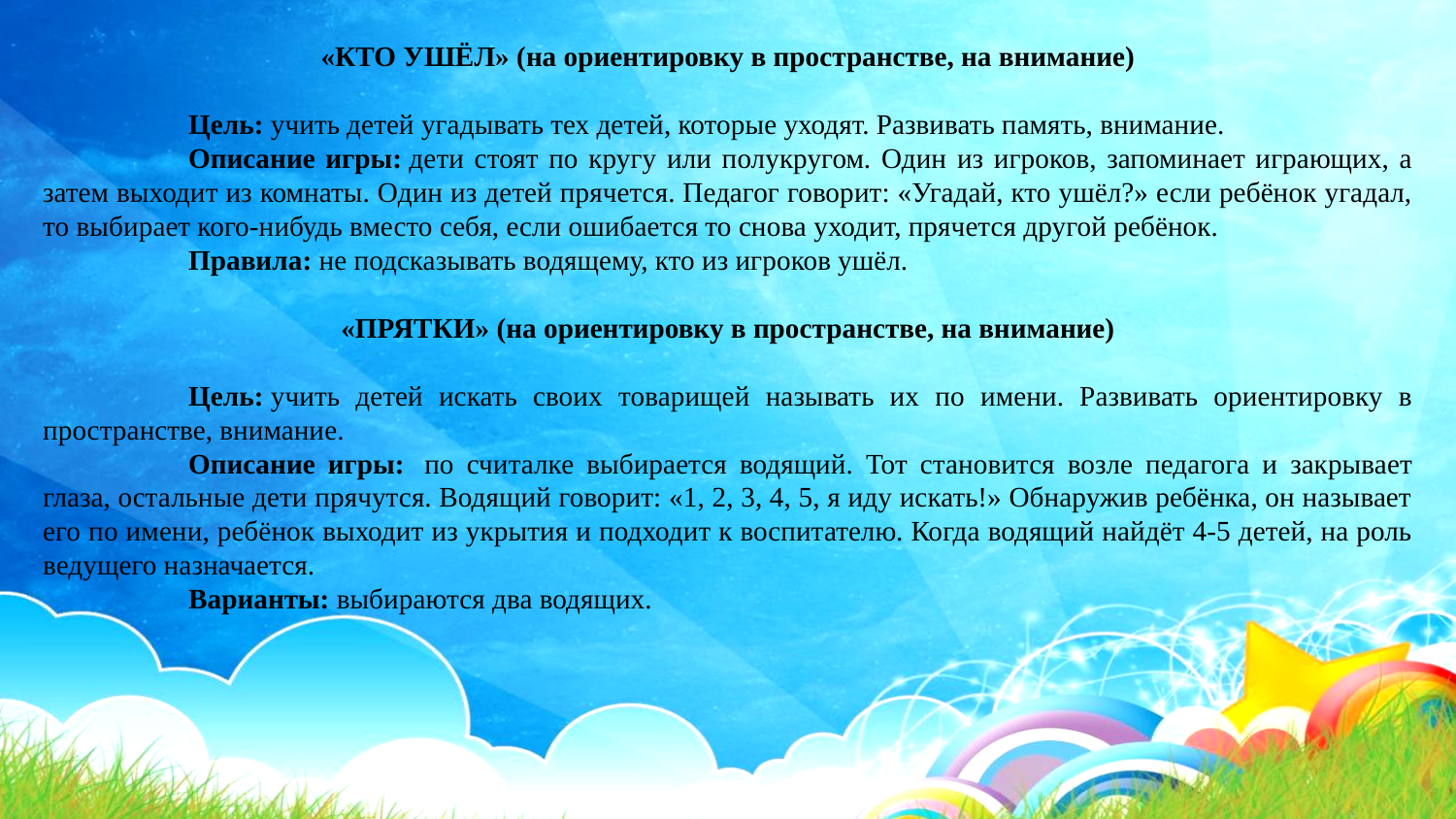

«КТО УШЁЛ» (на ориентировку в пространстве, на внимание)

	Цель: учить детей угадывать тех детей, которые уходят. Развивать память, внимание.
	Описание игры: дети стоят по кругу или полукругом. Один из игроков, запоминает играющих, а затем выходит из комнаты. Один из детей прячется. Педагог говорит: «Угадай, кто ушёл?» если ребёнок угадал, то выбирает кого-нибудь вместо себя, если ошибается то снова уходит, прячется другой ребёнок.
	Правила: не подсказывать водящему, кто из игроков ушёл.

«ПРЯТКИ» (на ориентировку в пространстве, на внимание)

	Цель: учить детей искать своих товарищей называть их по имени. Развивать ориентировку в пространстве, внимание.
	Описание игры:  по считалке выбирается водящий. Тот становится возле педагога и закрывает глаза, остальные дети прячутся. Водящий говорит: «1, 2, 3, 4, 5, я иду искать!» Обнаружив ребёнка, он называет его по имени, ребёнок выходит из укрытия и подходит к воспитателю. Когда водящий найдёт 4-5 детей, на роль ведущего назначается.
	Варианты: выбираются два водящих.